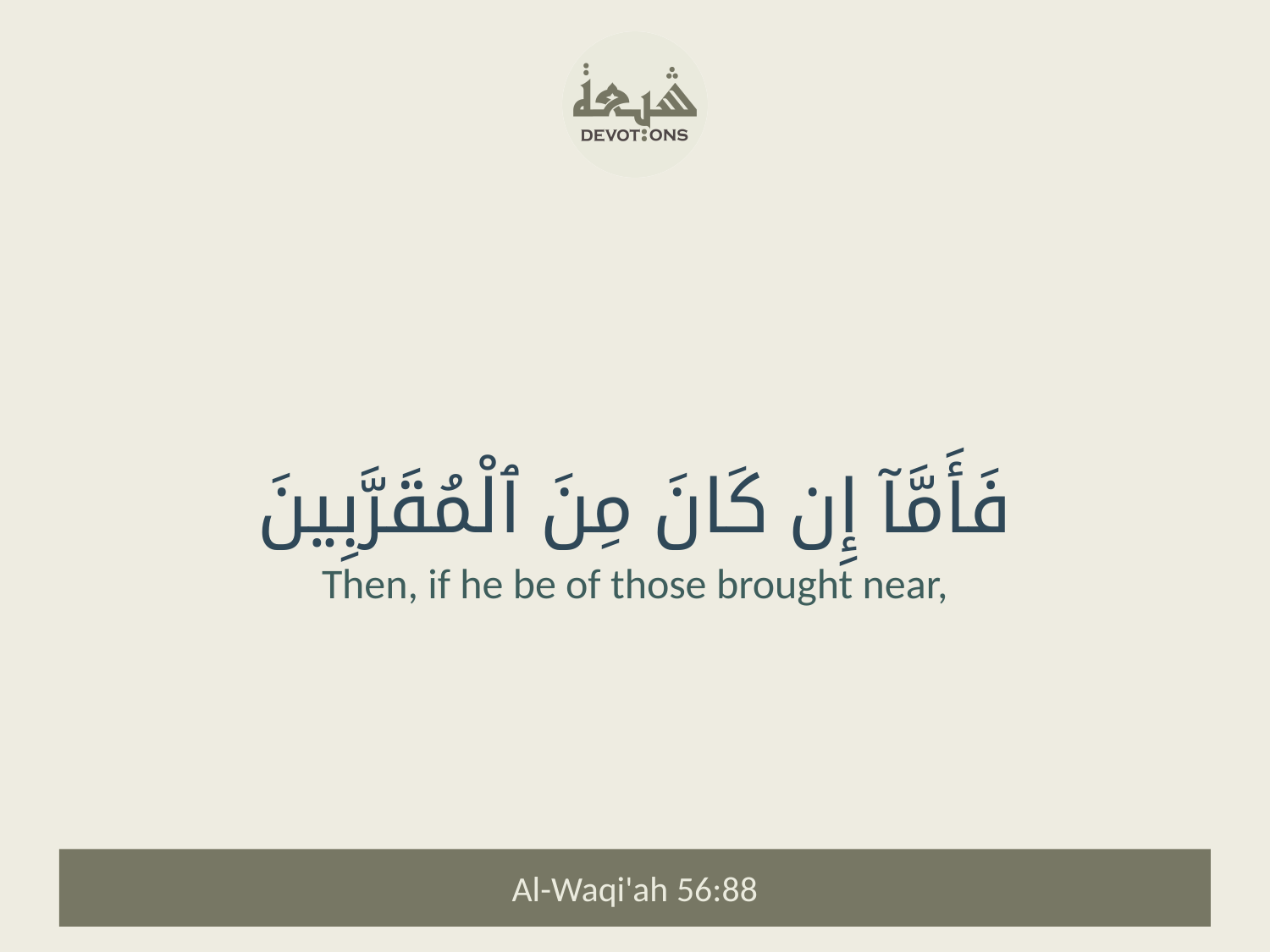

فَأَمَّآ إِن كَانَ مِنَ ٱلْمُقَرَّبِينَ
Then, if he be of those brought near,
Al-Waqi'ah 56:88